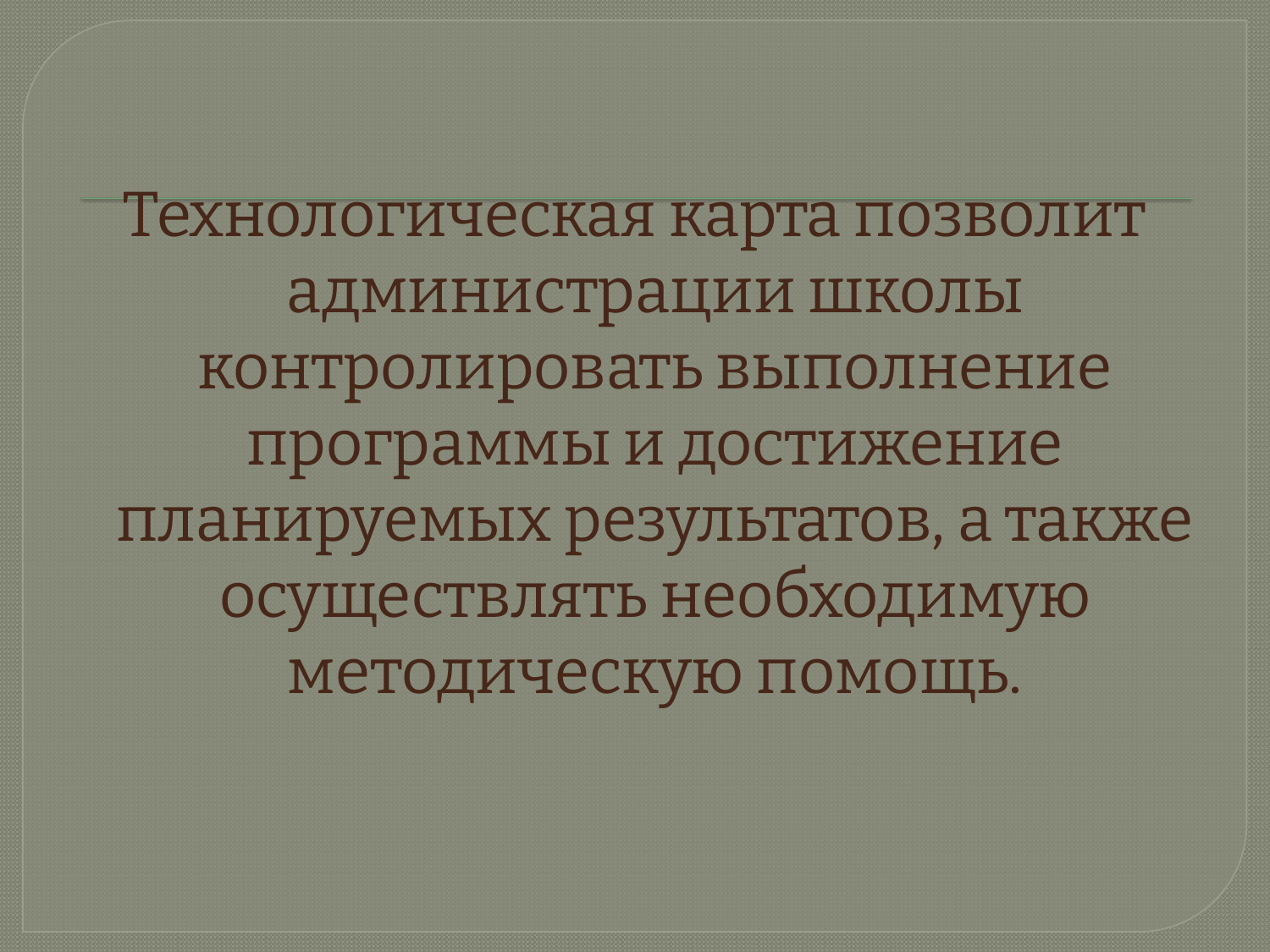

#

Технологическая карта позволит администрации школы контролировать выполнение программы и достижение планируемых результатов, а также осуществлять необходимую методическую помощь.